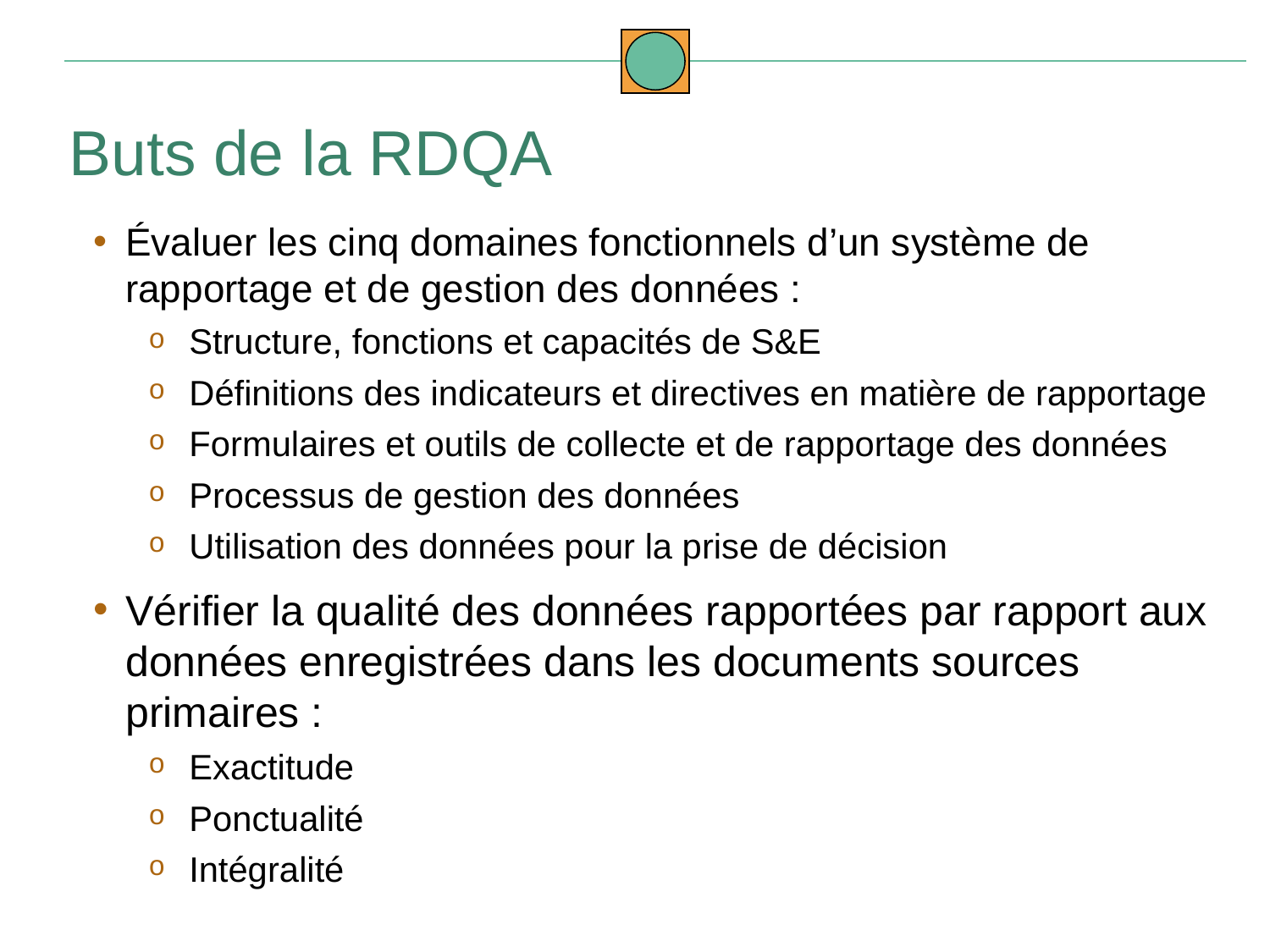

Buts de la RDQA
Évaluer les cinq domaines fonctionnels d’un système de rapportage et de gestion des données :
Structure, fonctions et capacités de S&E
Définitions des indicateurs et directives en matière de rapportage
Formulaires et outils de collecte et de rapportage des données
Processus de gestion des données
Utilisation des données pour la prise de décision
Vérifier la qualité des données rapportées par rapport aux données enregistrées dans les documents sources primaires :
Exactitude
Ponctualité
Intégralité